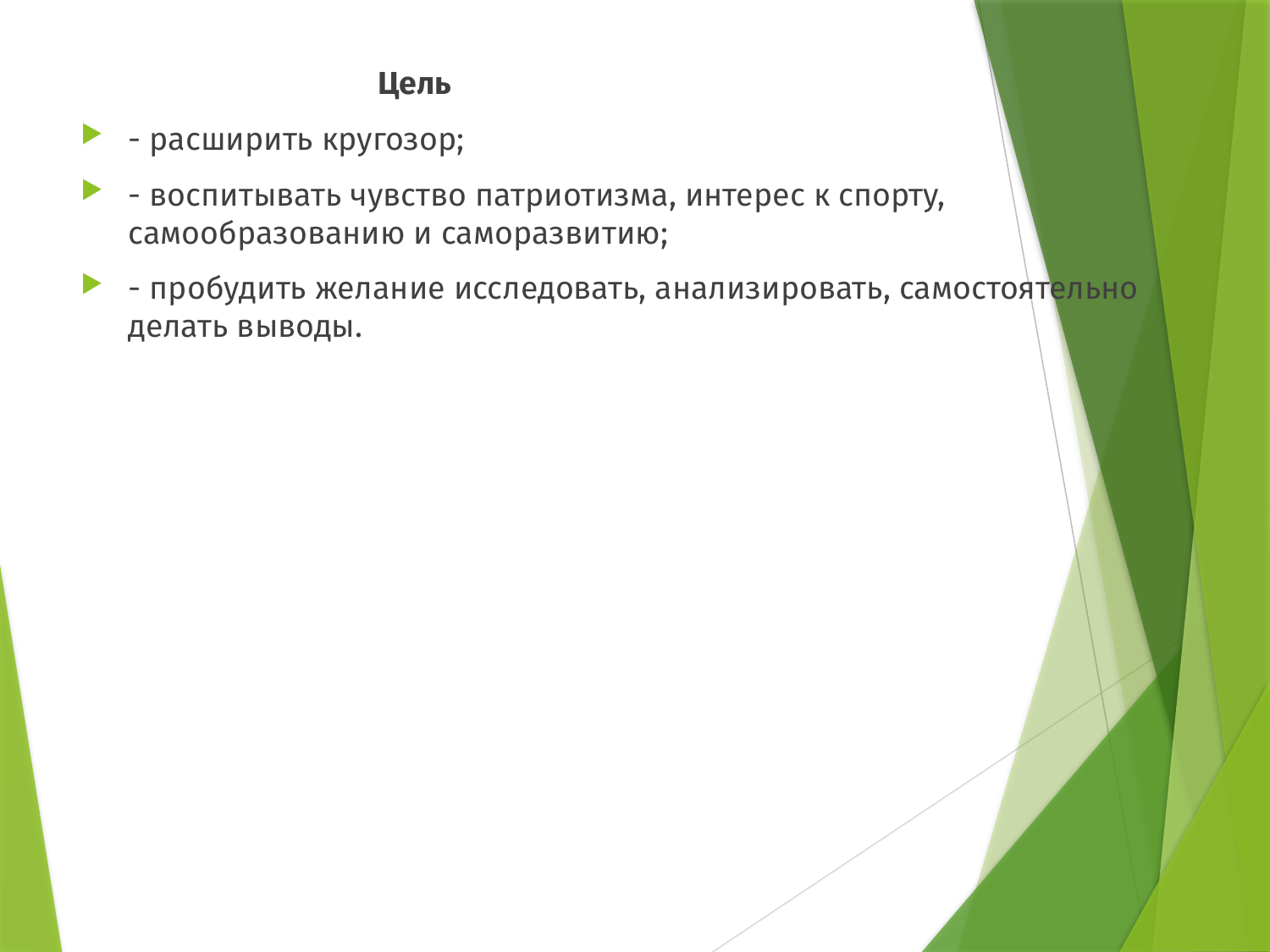

Цель
- расширить кругозор;
- воспитывать чувство патриотизма, интерес к спорту, самообразованию и саморазвитию;
- пробудить желание исследовать, анализировать, самостоятельно делать выводы.

#